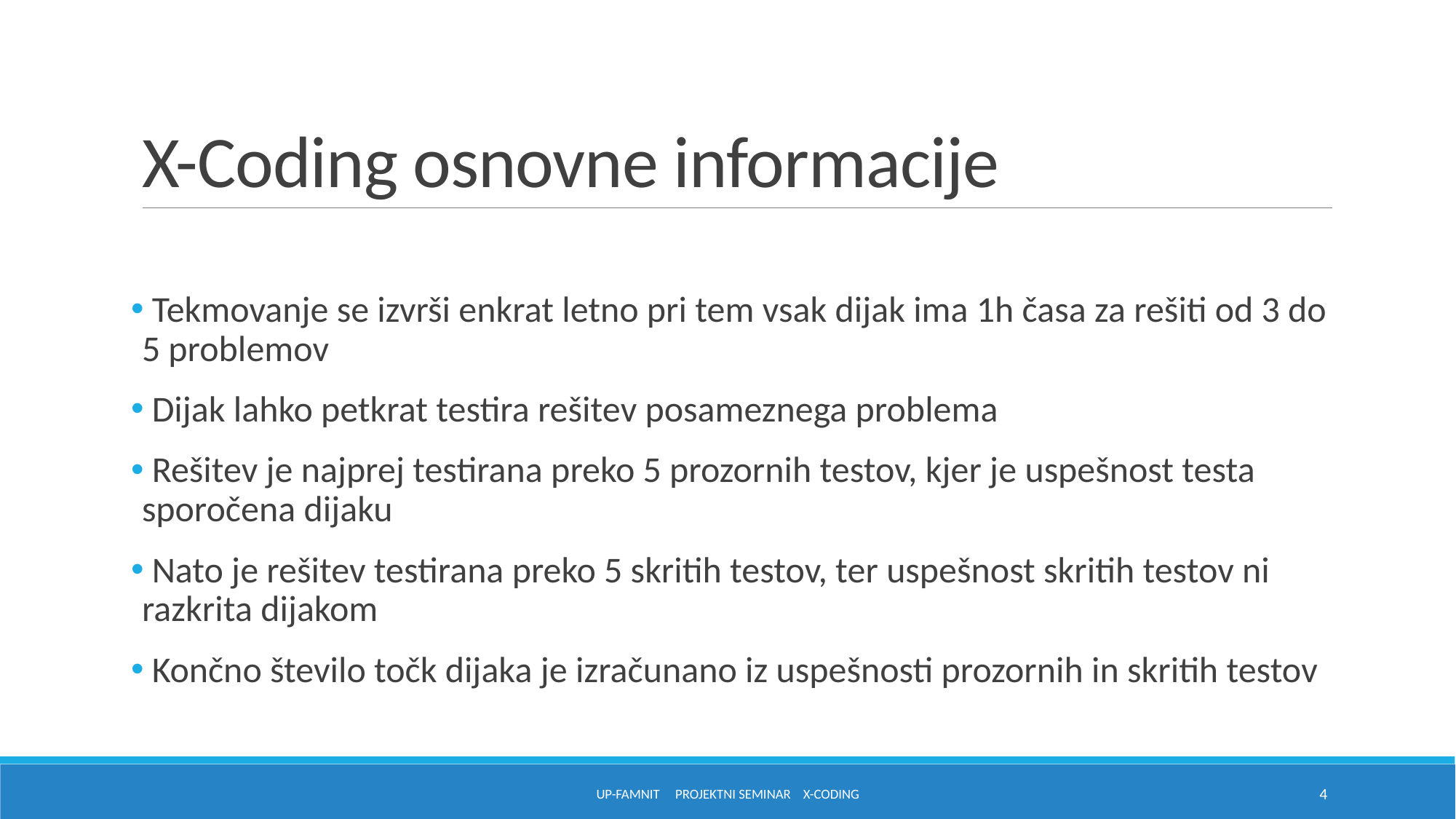

# X-Coding osnovne informacije

 Tekmovanje se izvrši enkrat letno pri tem vsak dijak ima 1h časa za rešiti od 3 do 5 problemov
 Dijak lahko petkrat testira rešitev posameznega problema
 Rešitev je najprej testirana preko 5 prozornih testov, kjer je uspešnost testa sporočena dijaku
 Nato je rešitev testirana preko 5 skritih testov, ter uspešnost skritih testov ni razkrita dijakom
 Končno število točk dijaka je izračunano iz uspešnosti prozornih in skritih testov

UP-FAMNIT     Projektni seminar    X-Coding
4